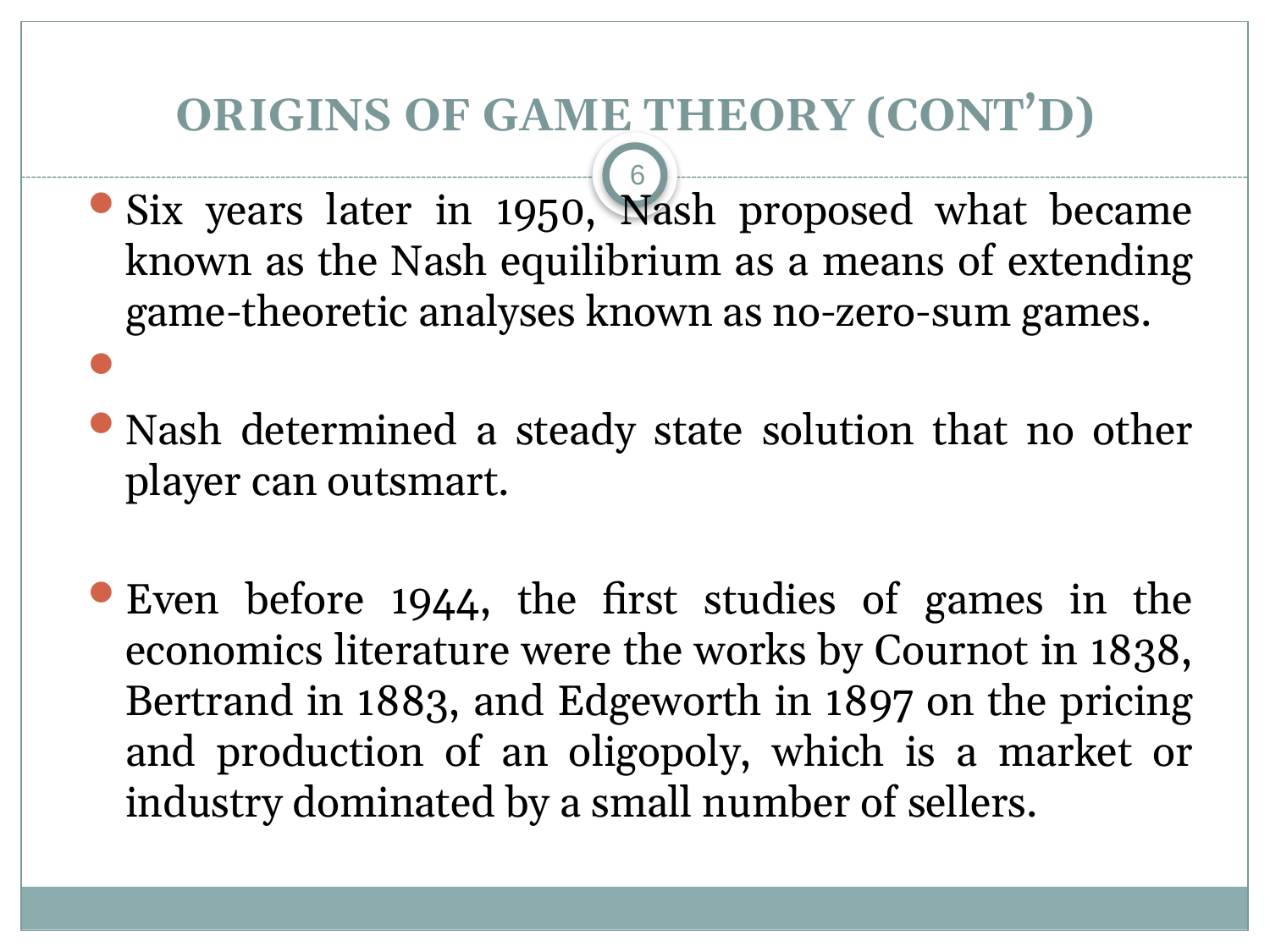

# Origins of Game Theory (Cont’d)
6
Six years later in 1950, Nash proposed what became known as the Nash equilibrium as a means of extending game-theoretic analyses known as no-zero-sum games.

Nash determined a steady state solution that no other player can outsmart.

Even before 1944, the first studies of games in the economics literature were the works by Cournot in 1838, Bertrand in 1883, and Edgeworth in 1897 on the pricing and production of an oligopoly, which is a market or industry dominated by a small number of sellers.